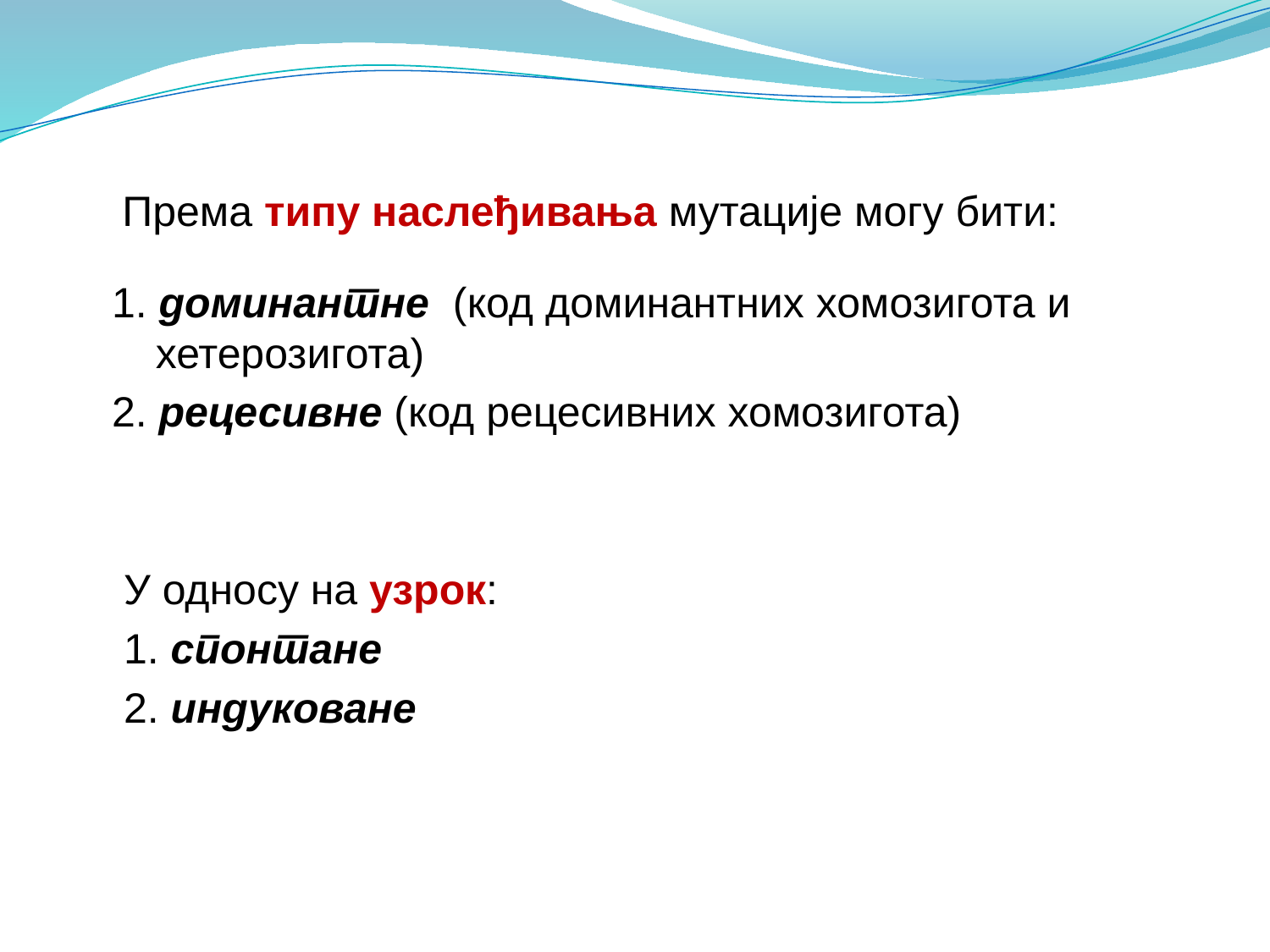

# Према типу наслеђивања мутације могу бити:
   1. доминантне  (код доминантних хомозигота и хетерозигота)
   2. рецесивне (код рецесивних хомозигота)

    У односу на узрок:
    1. спонтане
    2. индуковане